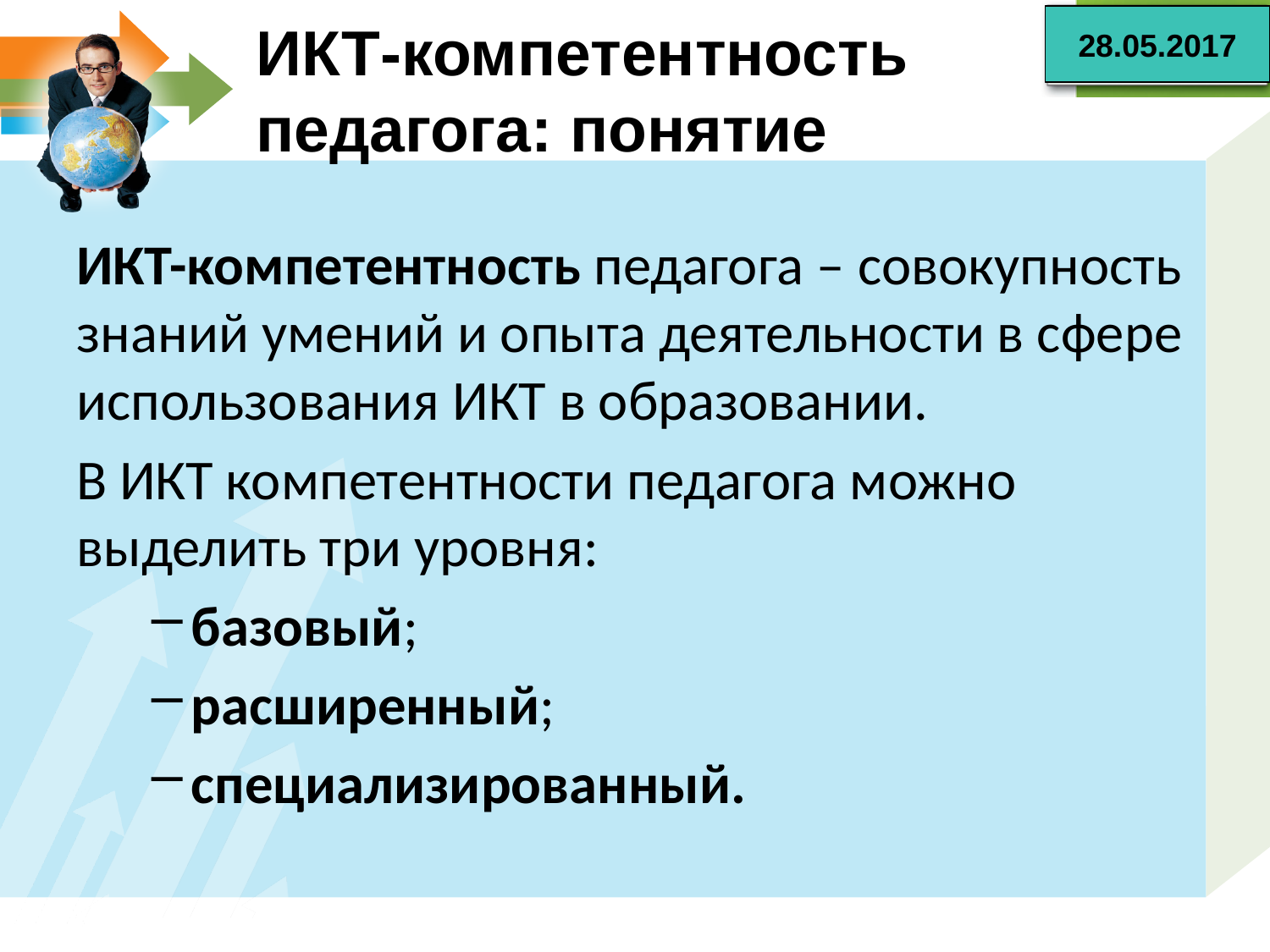

28.05.2017
# ИКТ-компетентность педагога: понятие
ИКТ-компетентность педагога – совокупность знаний умений и опыта деятельности в сфере использования ИКТ в образовании.
В ИКТ компетентности педагога можно выделить три уровня:
базовый;
расширенный;
специализированный.